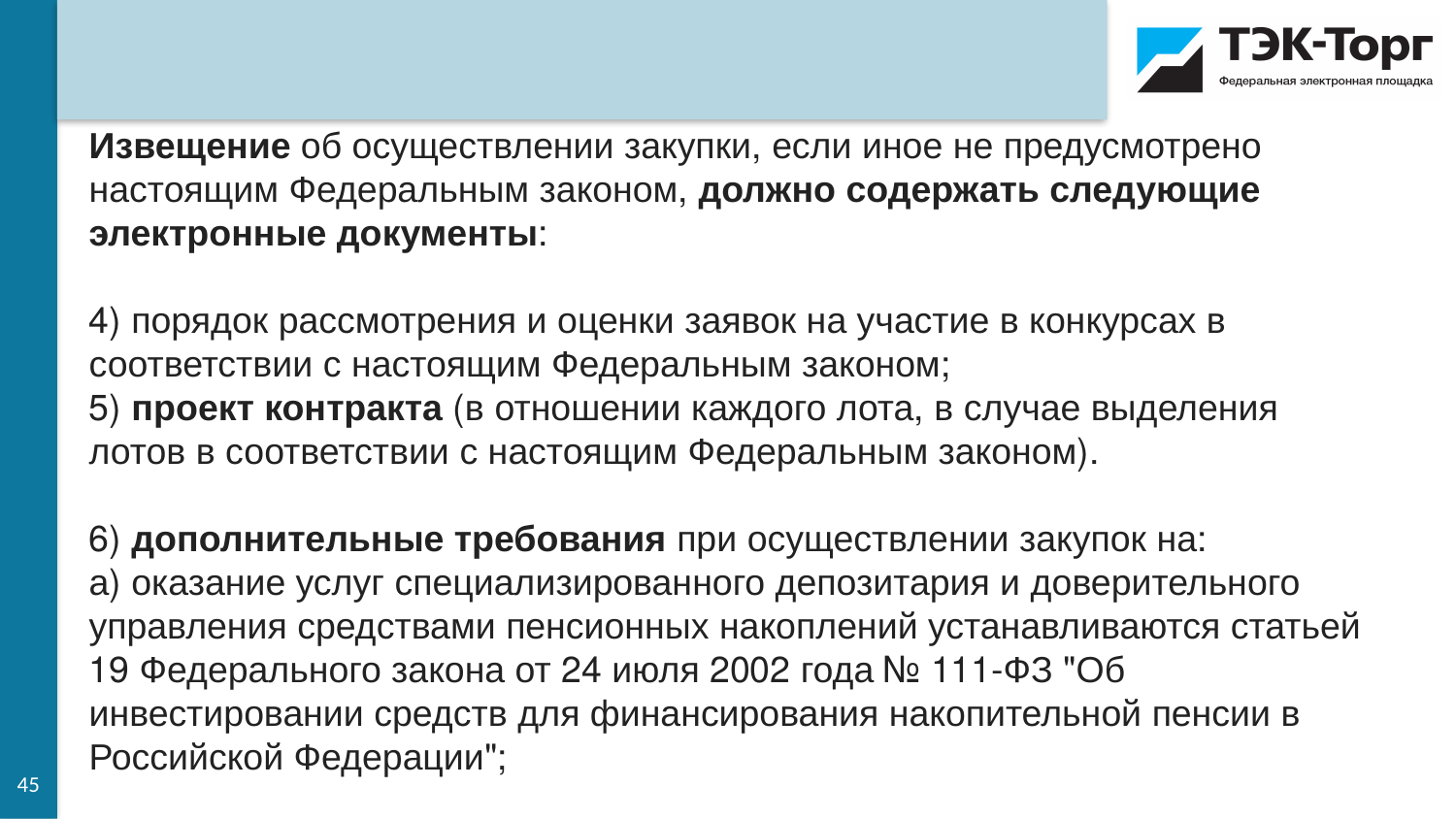

Извещение об осуществлении закупки, если иное не предусмотрено настоящим Федеральным законом, должно содержать следующие электронные документы:
4) порядок рассмотрения и оценки заявок на участие в конкурсах в соответствии с настоящим Федеральным законом;
5) проект контракта (в отношении каждого лота, в случае выделения лотов в соответствии с настоящим Федеральным законом).
6) дополнительные требования при осуществлении закупок на:
а) оказание услуг специализированного депозитария и доверительного управления средствами пенсионных накоплений устанавливаются статьей 19 Федерального закона от 24 июля 2002 года № 111-ФЗ "Об инвестировании средств для финансирования накопительной пенсии в Российской Федерации";
45